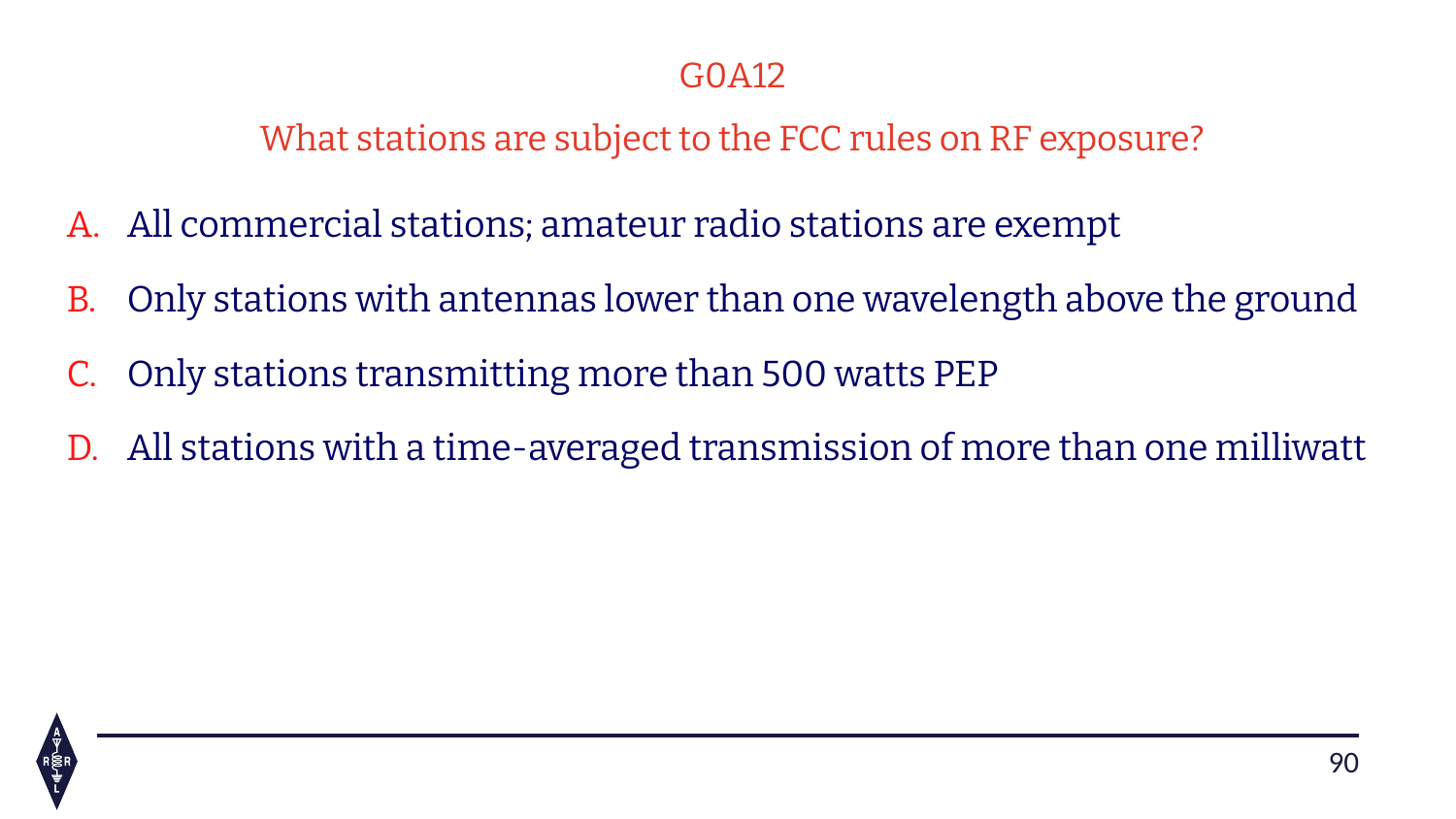

G0A12
What stations are subject to the FCC rules on RF exposure?
All commercial stations; amateur radio stations are exempt
Only stations with antennas lower than one wavelength above the ground
Only stations transmitting more than 500 watts PEP
All stations with a time-averaged transmission of more than one milliwatt
90